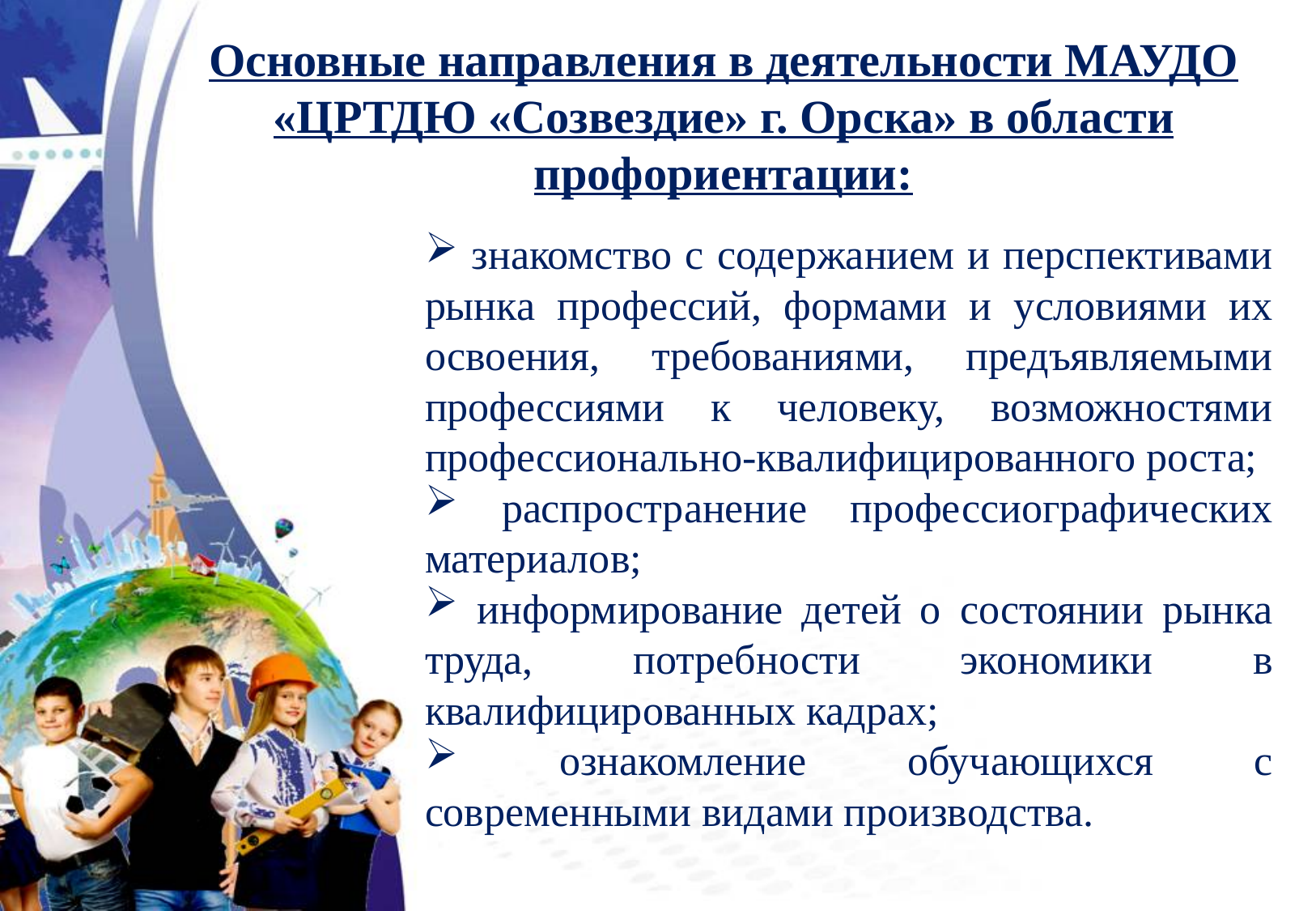

Основные направления в деятельности МАУДО «ЦРТДЮ «Созвездие» г. Орска» в области профориентации:
 знакомство с содержанием и перспективами рынка профессий, формами и условиями их освоения, требованиями, предъявляемыми профессиями к человеку, возможностями профессионально-квалифицированного роста;
 распространение профессиографических материалов;
 информирование детей о состоянии рынка труда, потребности экономики в квалифицированных кадрах;
 ознакомление обучающихся с современными видами производства.